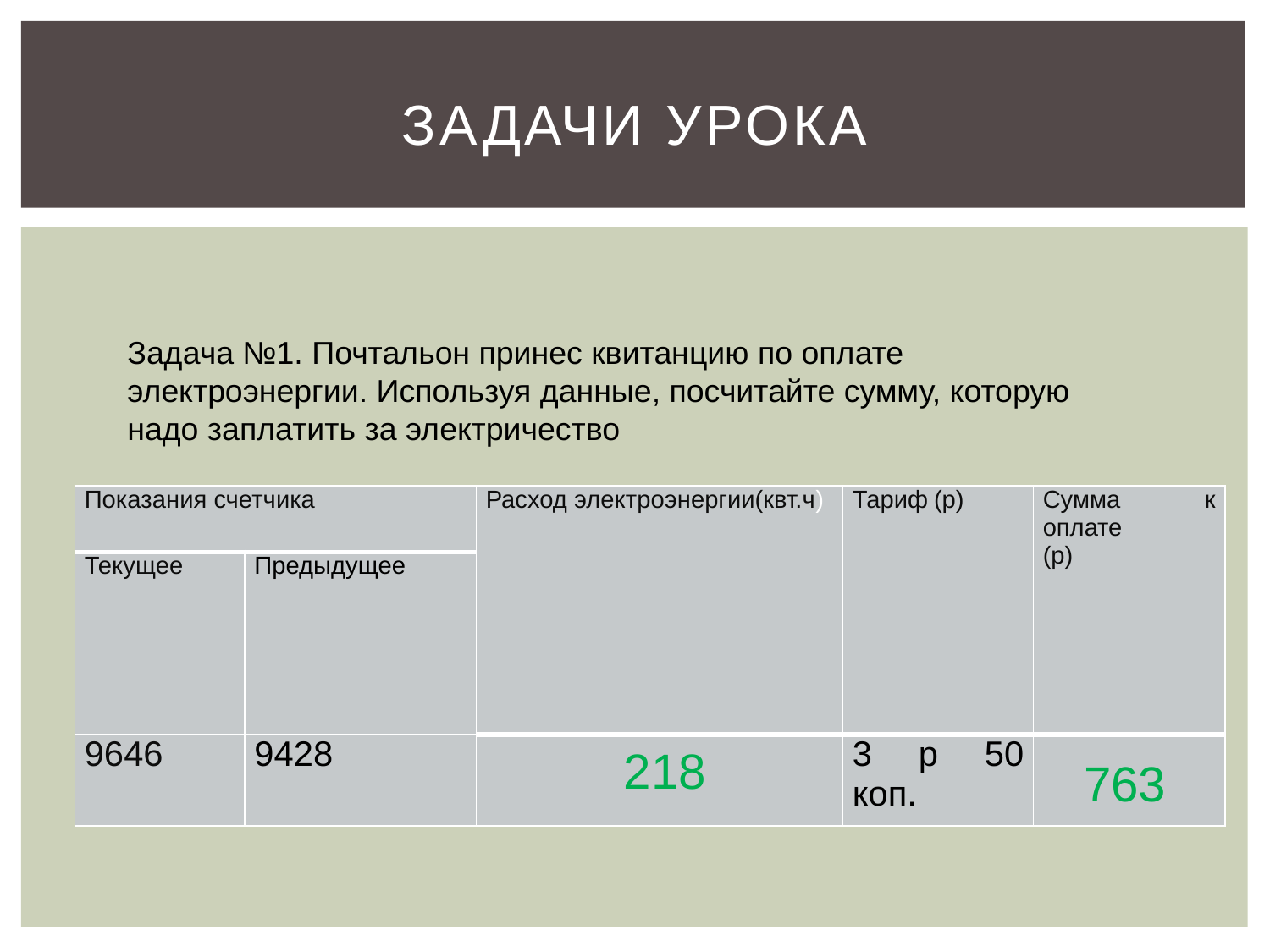

# Задачи урока
Задача №1. Почтальон принес квитанцию по оплате электроэнергии. Используя данные, посчитайте сумму, которую надо заплатить за электричество
| Показания счетчика |  | Расход электроэнергии(квт.ч) | Тариф (р) | Сумма к оплате (р) |
| --- | --- | --- | --- | --- |
| Текущее | Предыдущее |  |  |  |
| 9646 | 9428 |  | 3 р 50 коп. |  |
218
763